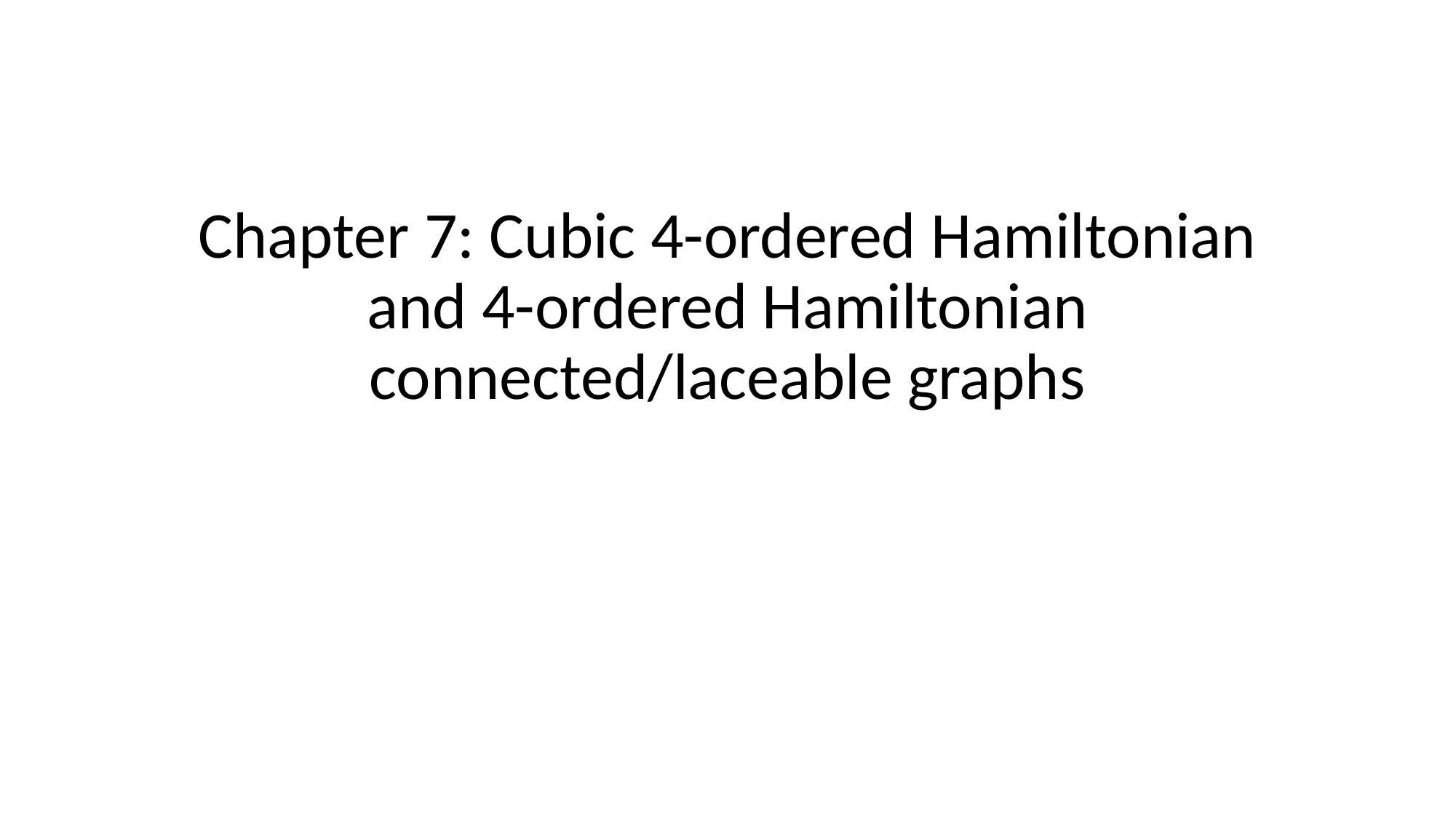

# Chapter 7: Cubic 4-ordered Hamiltonian and 4-ordered Hamiltonian connected/laceable graphs